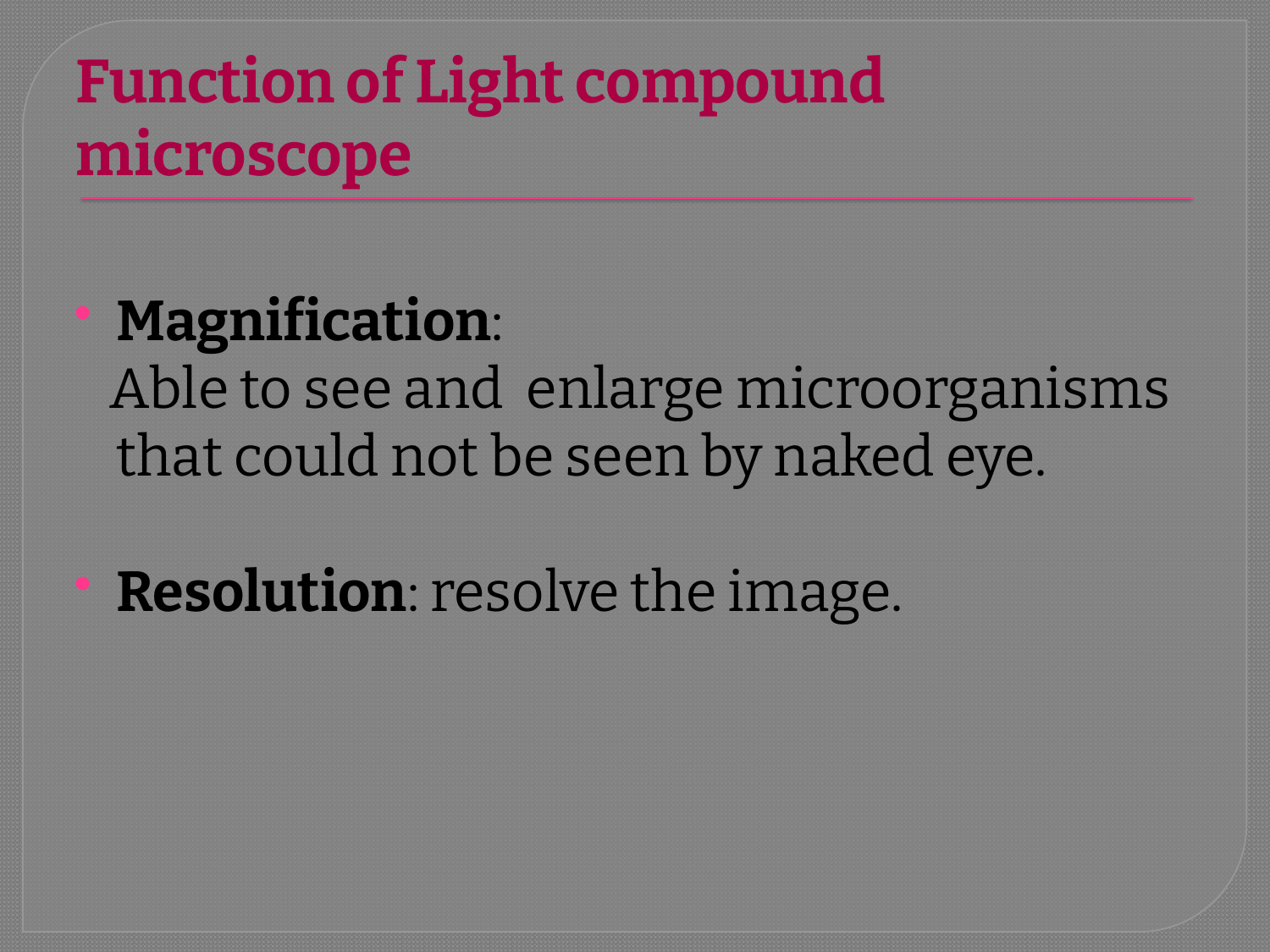

# Function of Light compound microscope
Magnification:
   Able to see and  enlarge microorganisms that could not be seen by naked eye.

Resolution: resolve the image.